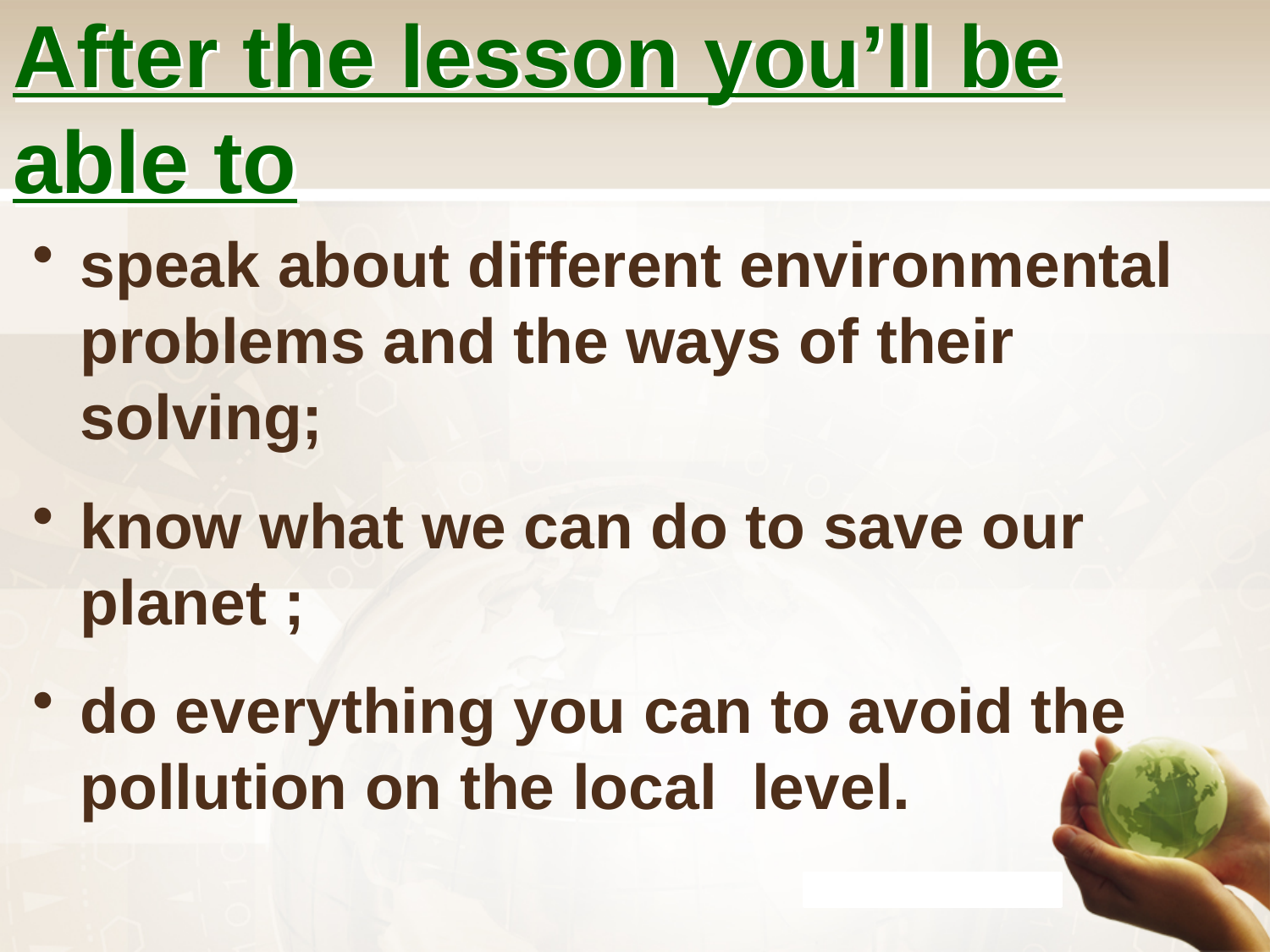

# After the lesson you’ll be able to

speak about different environmental problems and the ways of their solving;

know what we can do to save our planet ;

do everything you can to avoid the pollution on the local  level.